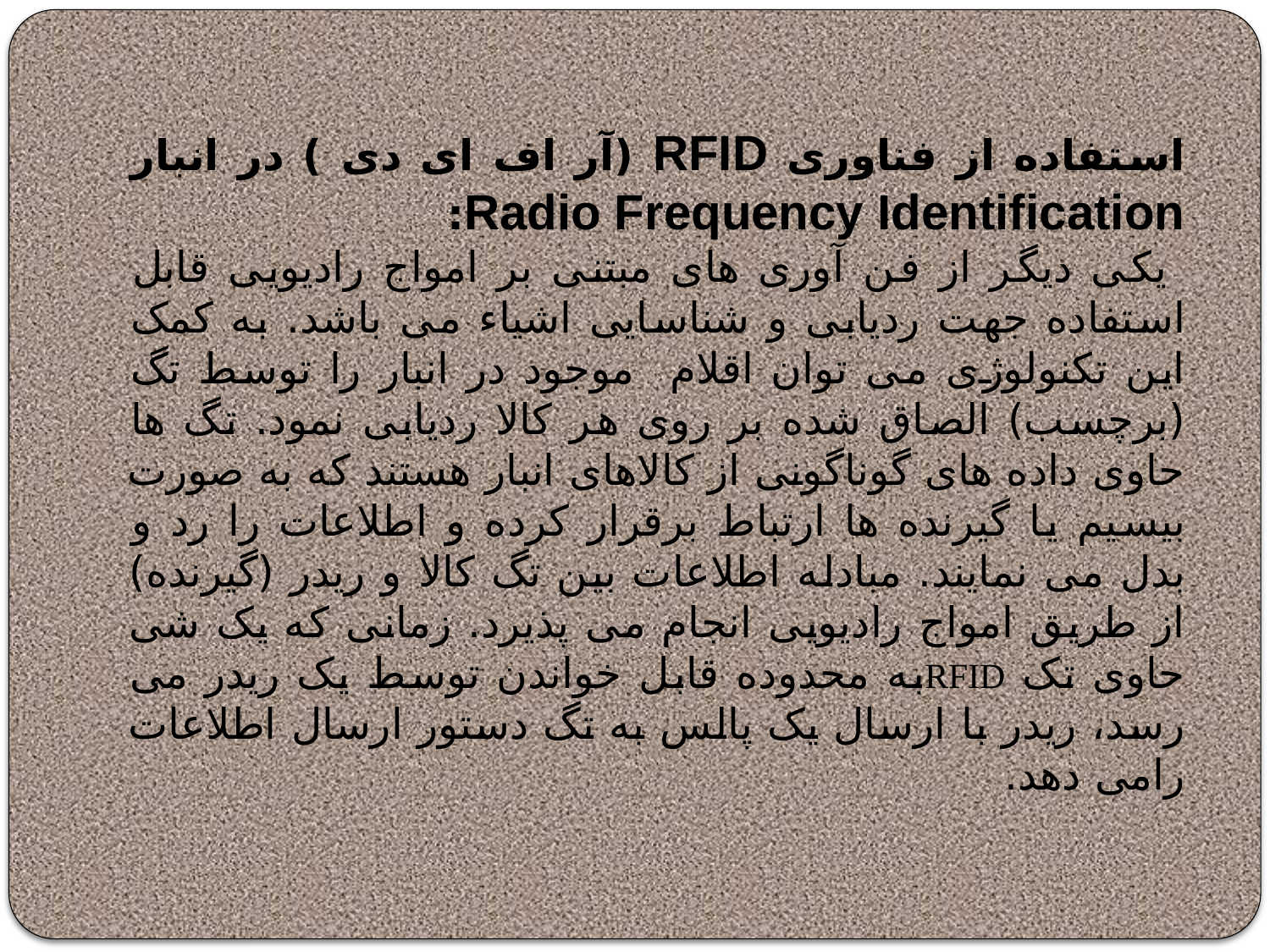

استفاده از فناوری RFID (آر اف ای دی ) در انبار Radio Frequency Identification:
 یکی دیگر از فن آوری های مبتنی بر امواج رادیویی قابل استفاده جهت ردیابی و شناسایی اشیاء می باشد. به کمک این تکنولوژی می توان اقلام  موجود در انبار را توسط تگ (برچسب) الصاق شده بر روی هر کالا ردیابی نمود. تگ ها حاوی داده های گوناگونی از کالاهای انبار هستند که به صورت بیسیم یا گیرنده ها ارتباط برقرار کرده و اطلاعات را رد و بدل می نمایند. مبادله اطلاعات بین تگ کالا و ریدر (گیرنده) از طریق امواج رادیویی انجام می پذیرد. زمانی که یک شی حاوی تک RFIDبه محدوده قابل خواندن توسط یک ریدر می رسد، ریدر با ارسال یک پالس به تگ دستور ارسال اطلاعات رامی دهد.